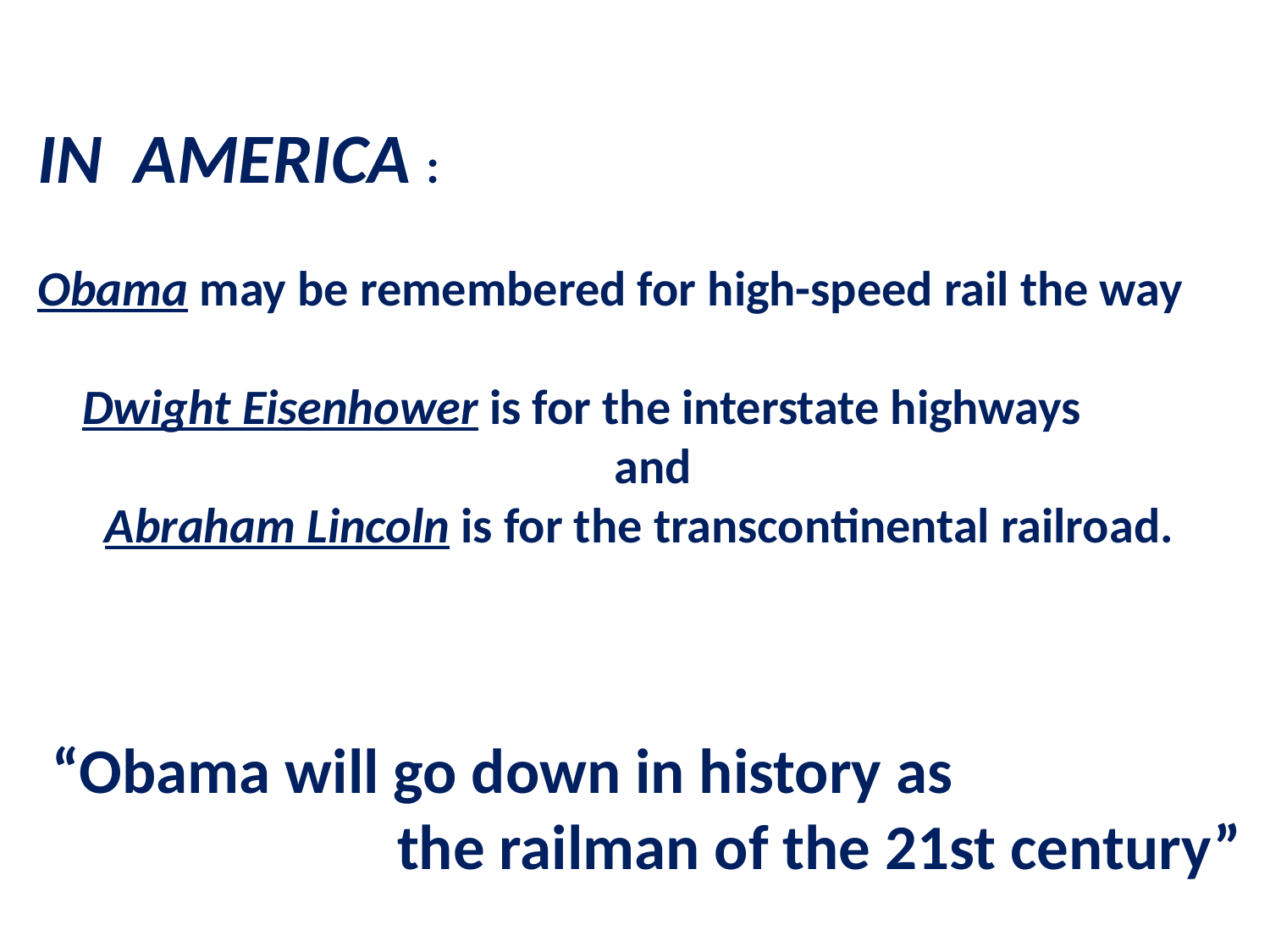

IN  AMERICA :

Obama may be remembered for high-speed rail the way

    Dwight Eisenhower is for the interstate highways
 and
      Abraham Lincoln is for the transcontinental railroad.

 “Obama will go down in history as
                         the railman of the 21st century”